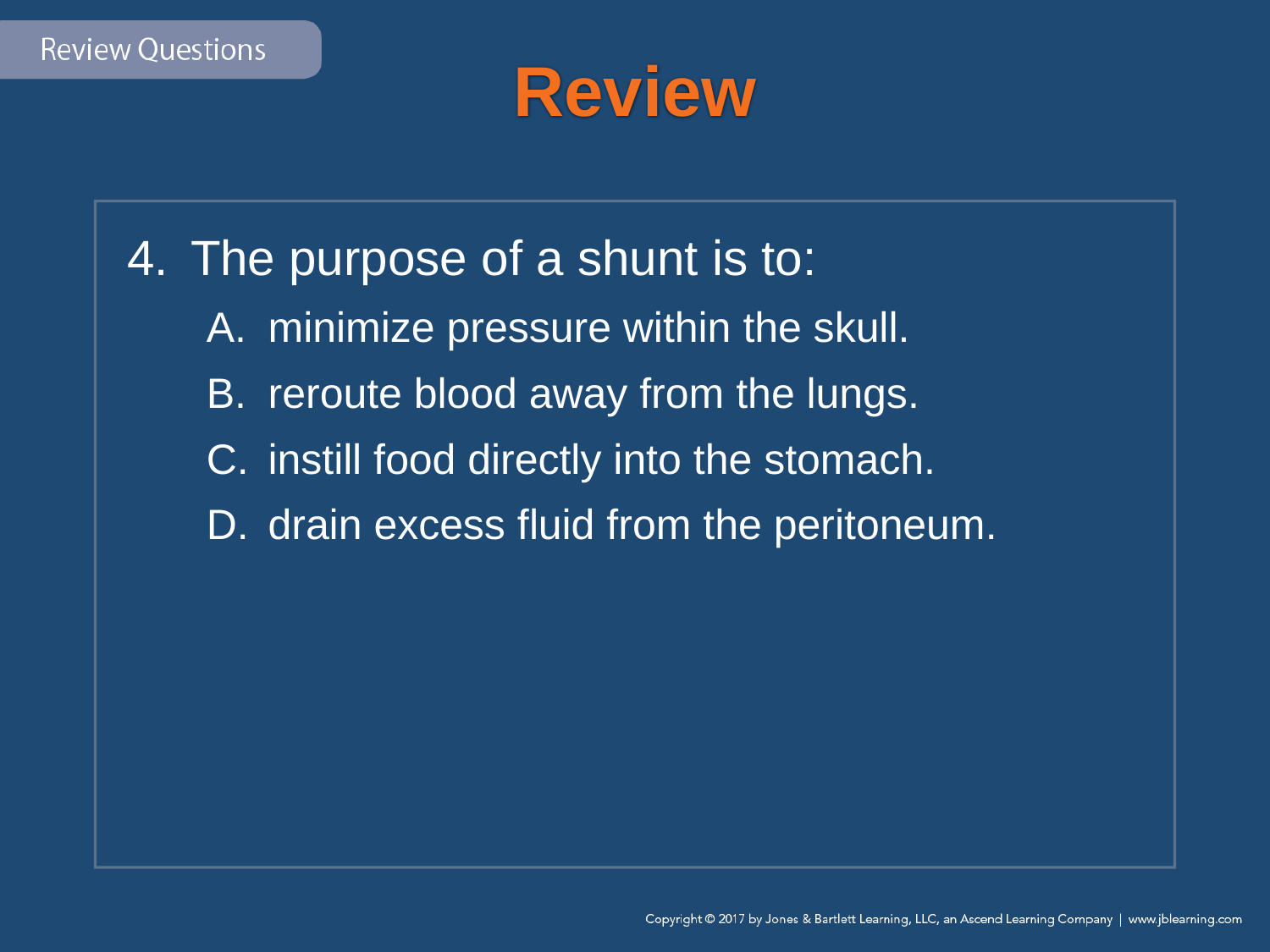

# Review
The purpose of a shunt is to:
minimize pressure within the skull.
reroute blood away from the lungs.
instill food directly into the stomach.
drain excess fluid from the peritoneum.